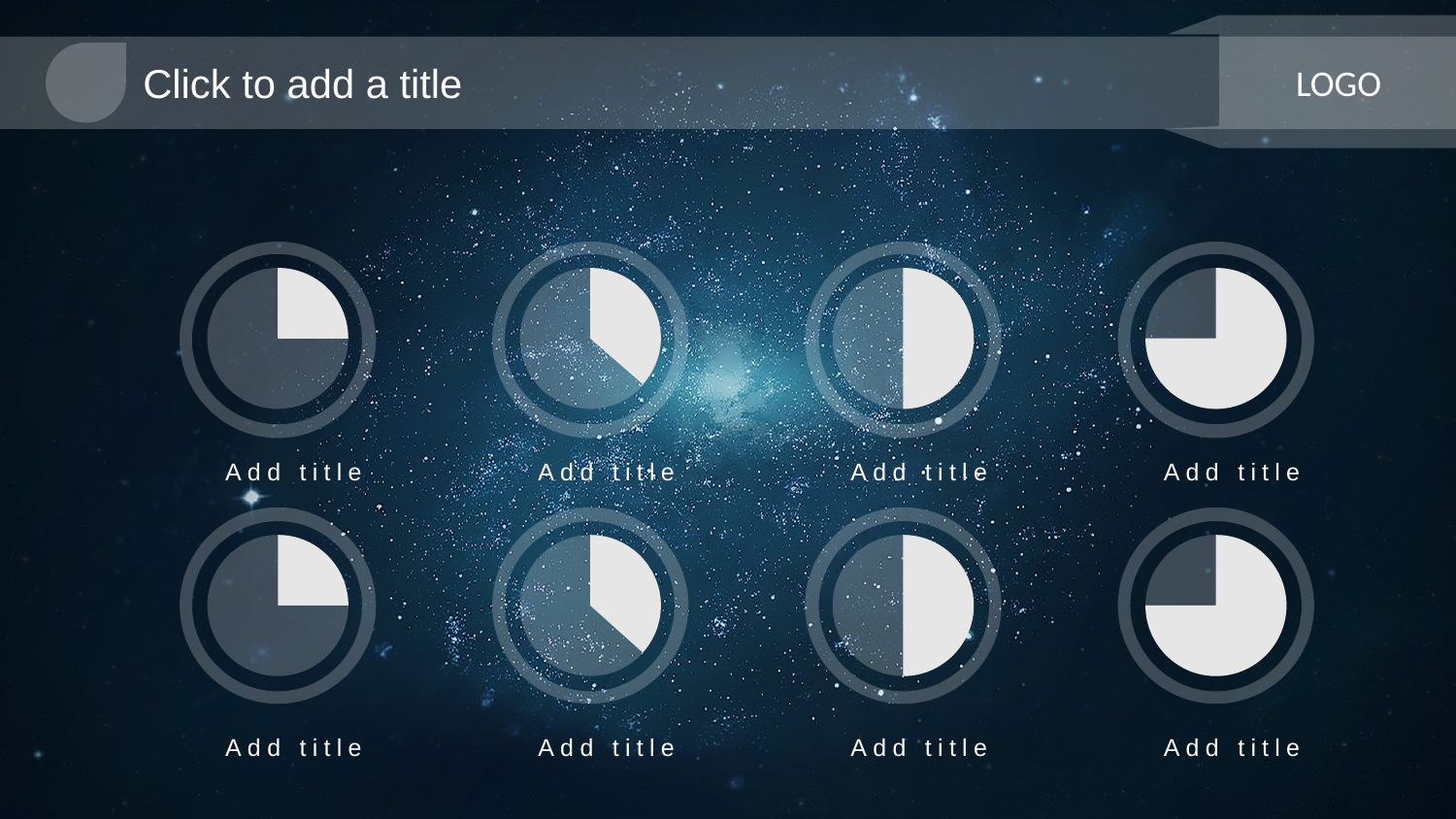

Click to add a title
LOGO

Add title
Add title
Add title
Add title

Add title
Add title
Add title
Add title